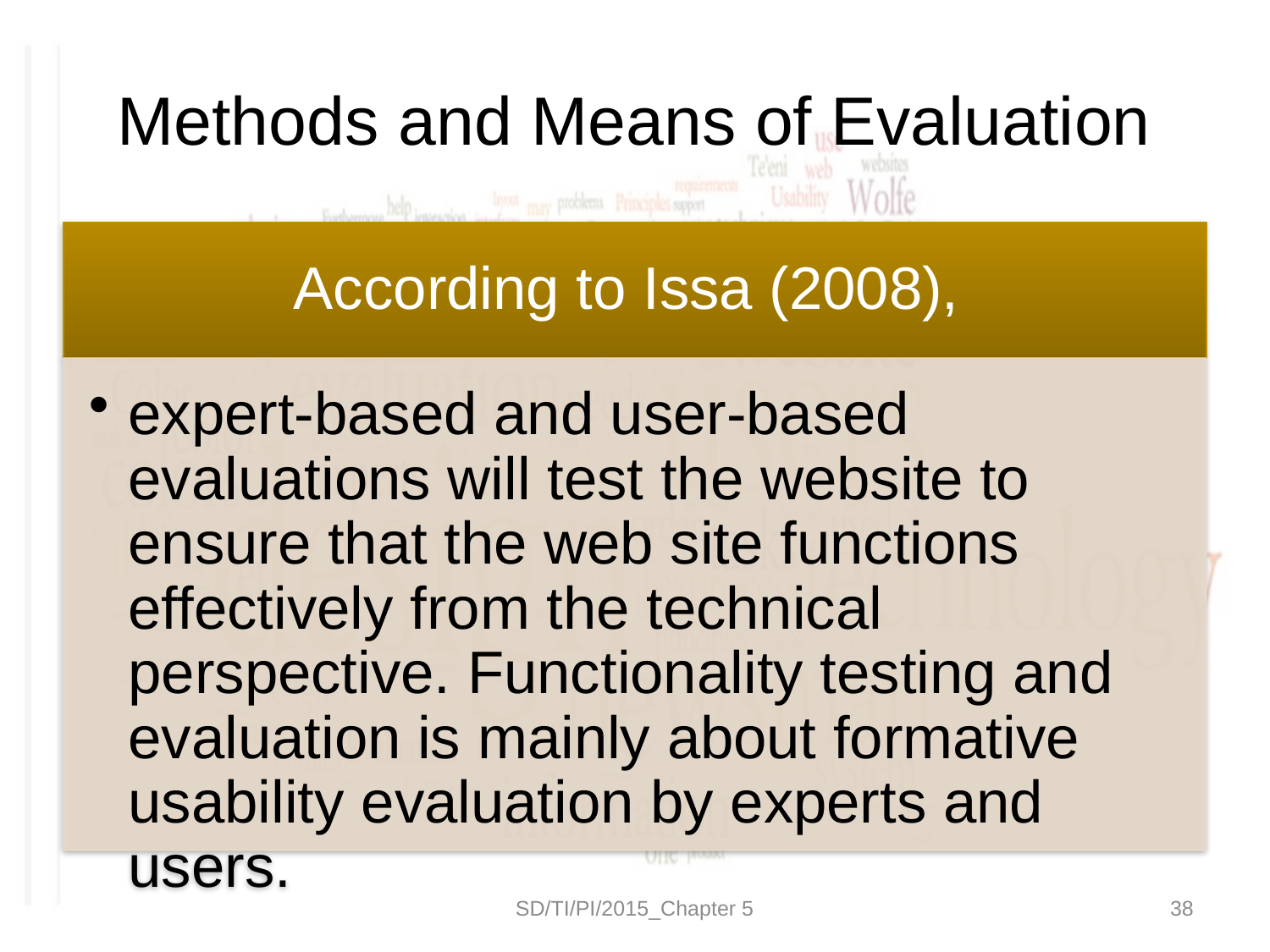

# Methods and Means of Evaluation
According to Issa (2008),
expert-based and user-based evaluations will test the website to ensure that the web site functions effectively from the technical perspective. Functionality testing and evaluation is mainly about formative usability evaluation by experts and users.
SD/TI/PI/2015_Chapter 5
38